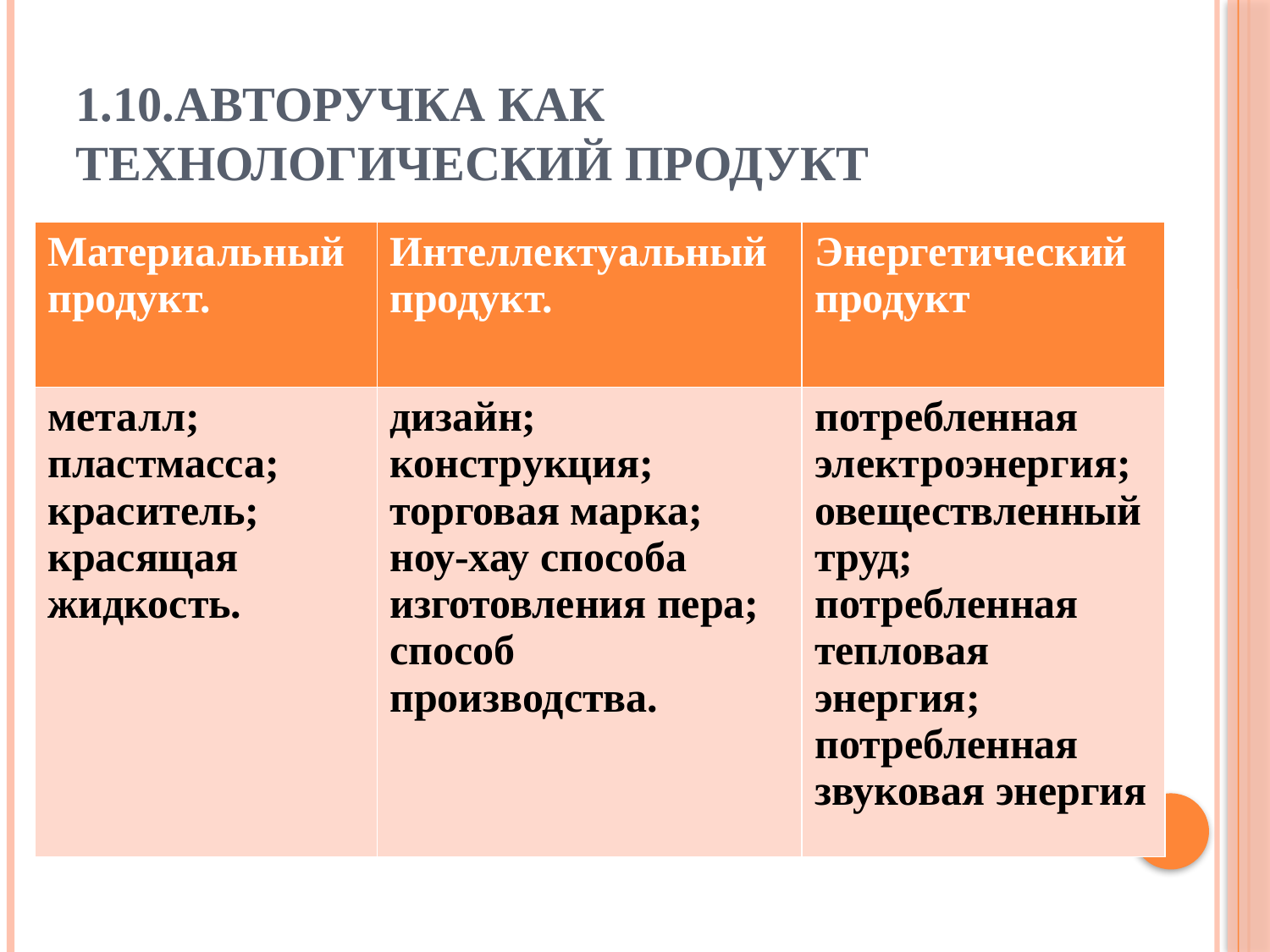

# 1.10.Авторучка как технологический продукт
| Материальный продукт. | Интеллектуальный продукт. | Энергетический продукт |
| --- | --- | --- |
| металл; пластмасса; краситель; красящая жидкость. | дизайн; конструкция; торговая марка; ноу-хау способа изготовления пера; способ производства. | потребленная электроэнергия; овеществленный труд; потребленная тепловая энергия; потребленная звуковая энергия |